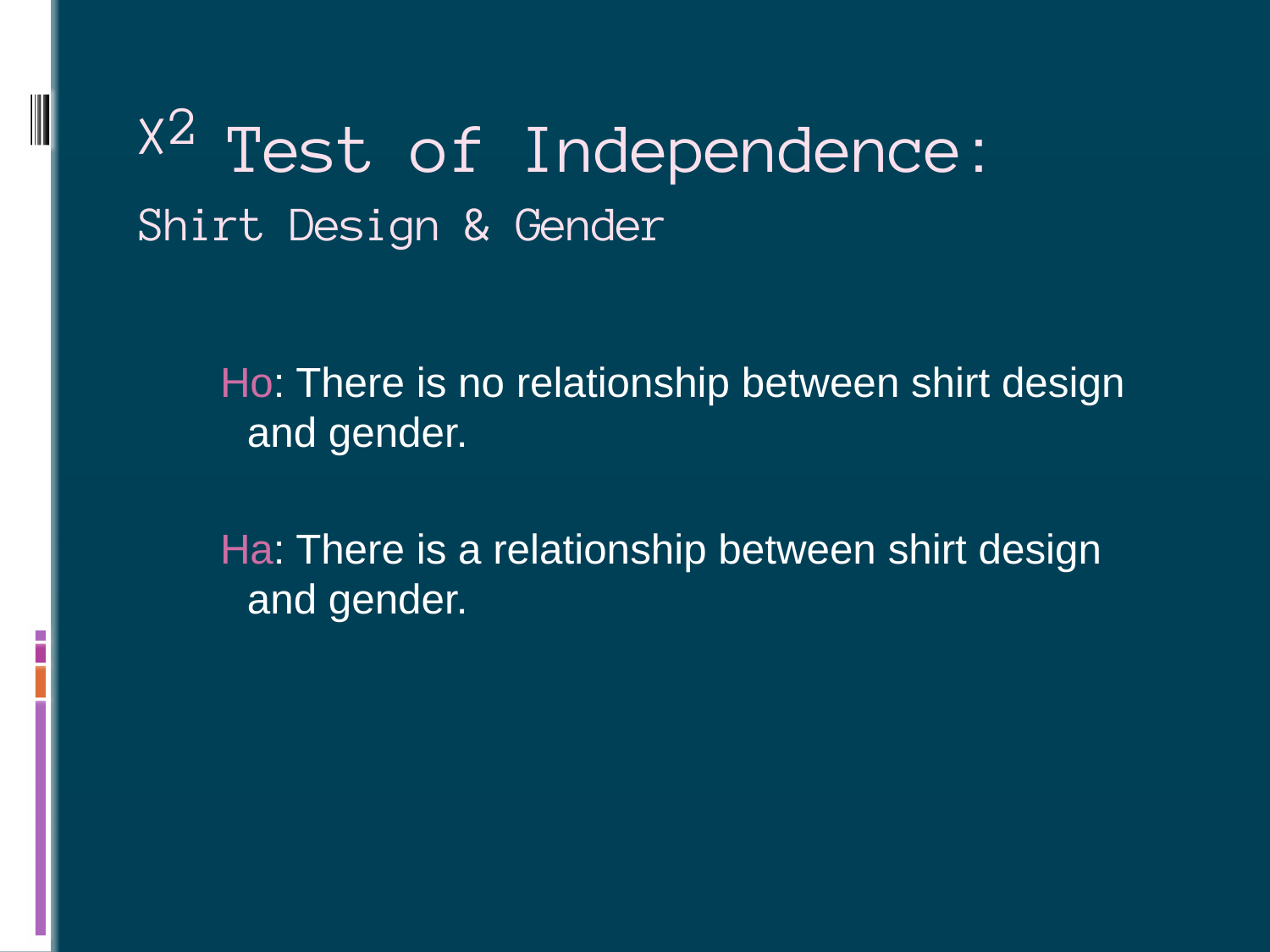

# χ2 Test of Independence: Shirt Design & Gender
Ho: There is no relationship between shirt design and gender.

Ha: There is a relationship between shirt design and gender.